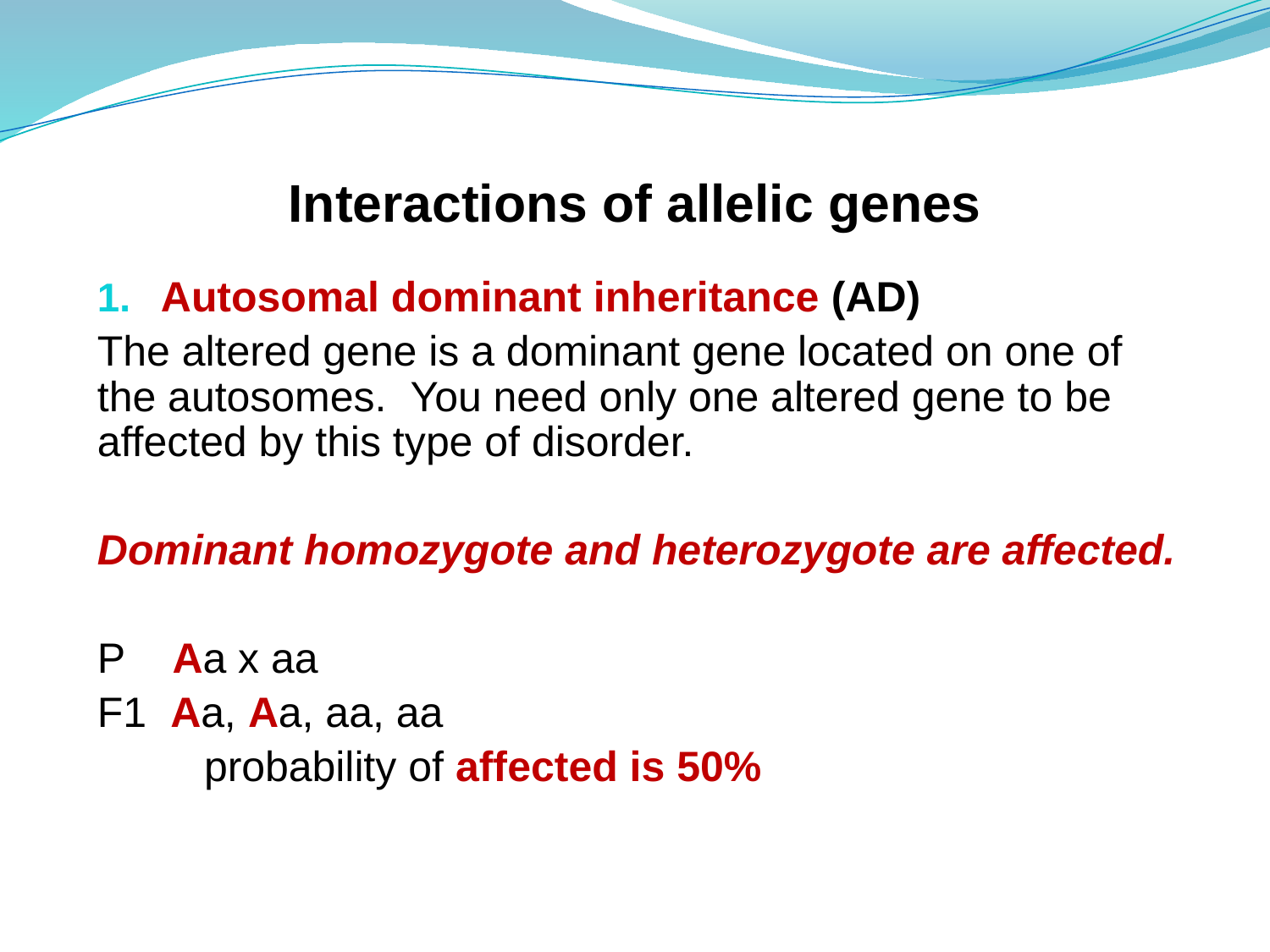

# Interactions of allelic genes
Autosomal dominant inheritance (AD)
The altered gene is a dominant gene located on one of the autosomes.  You need only one altered gene to be affected by this type of disorder.

Dominant homozygote and heterozygote are affected.

P    Аа x аа
F1  Аа, Аа, аа, аа
         probability of affected is 50%